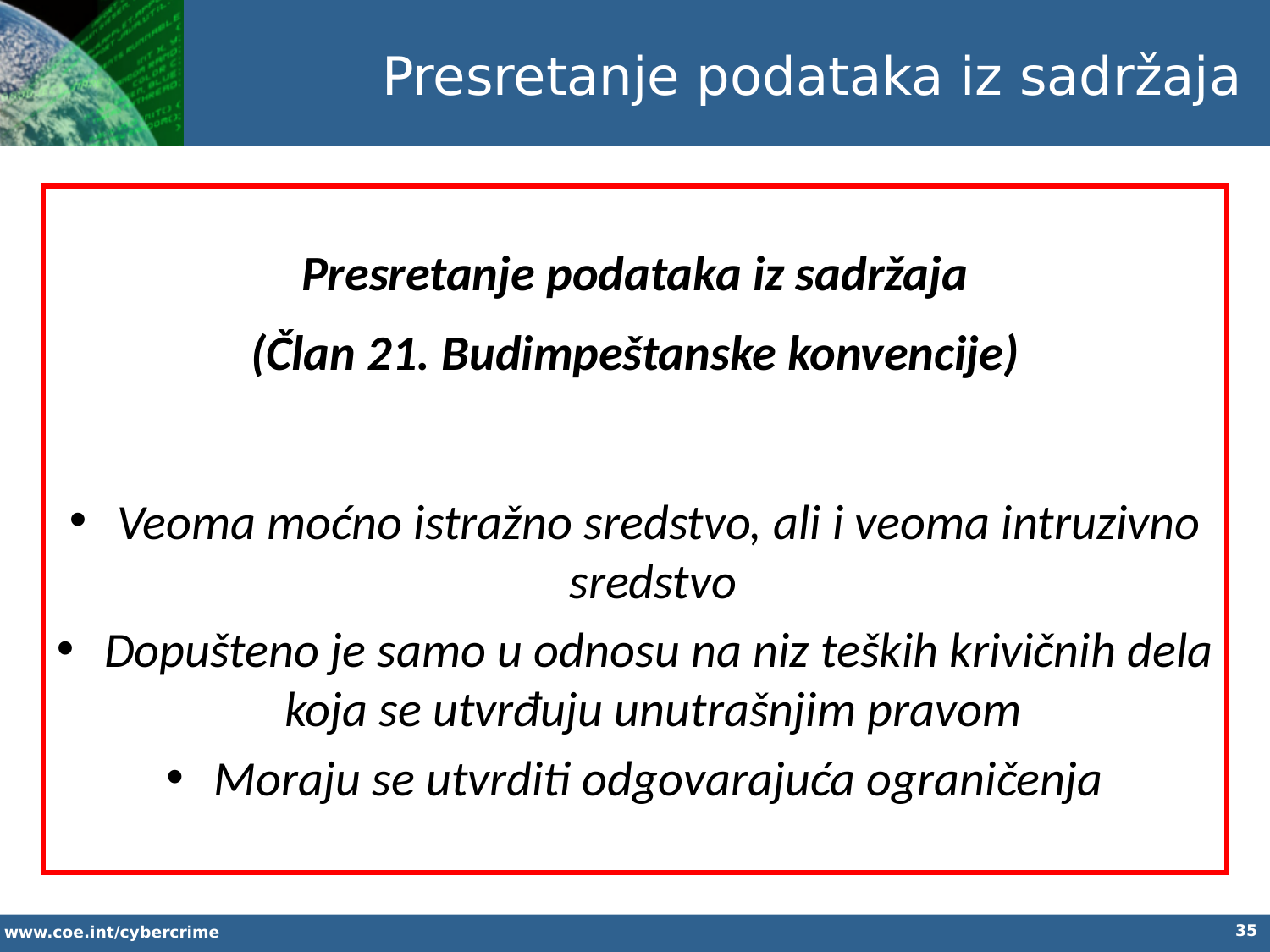

Presretanje podataka iz sadržaja
Presretanje podataka iz sadržaja
(Član 21. Budimpeštanske konvencije)

Veoma moćno istražno sredstvo, ali i veoma intruzivno sredstvo
Dopušteno je samo u odnosu na niz teških krivičnih dela koja se utvrđuju unutrašnjim pravom
Moraju se utvrditi odgovarajuća ograničenja